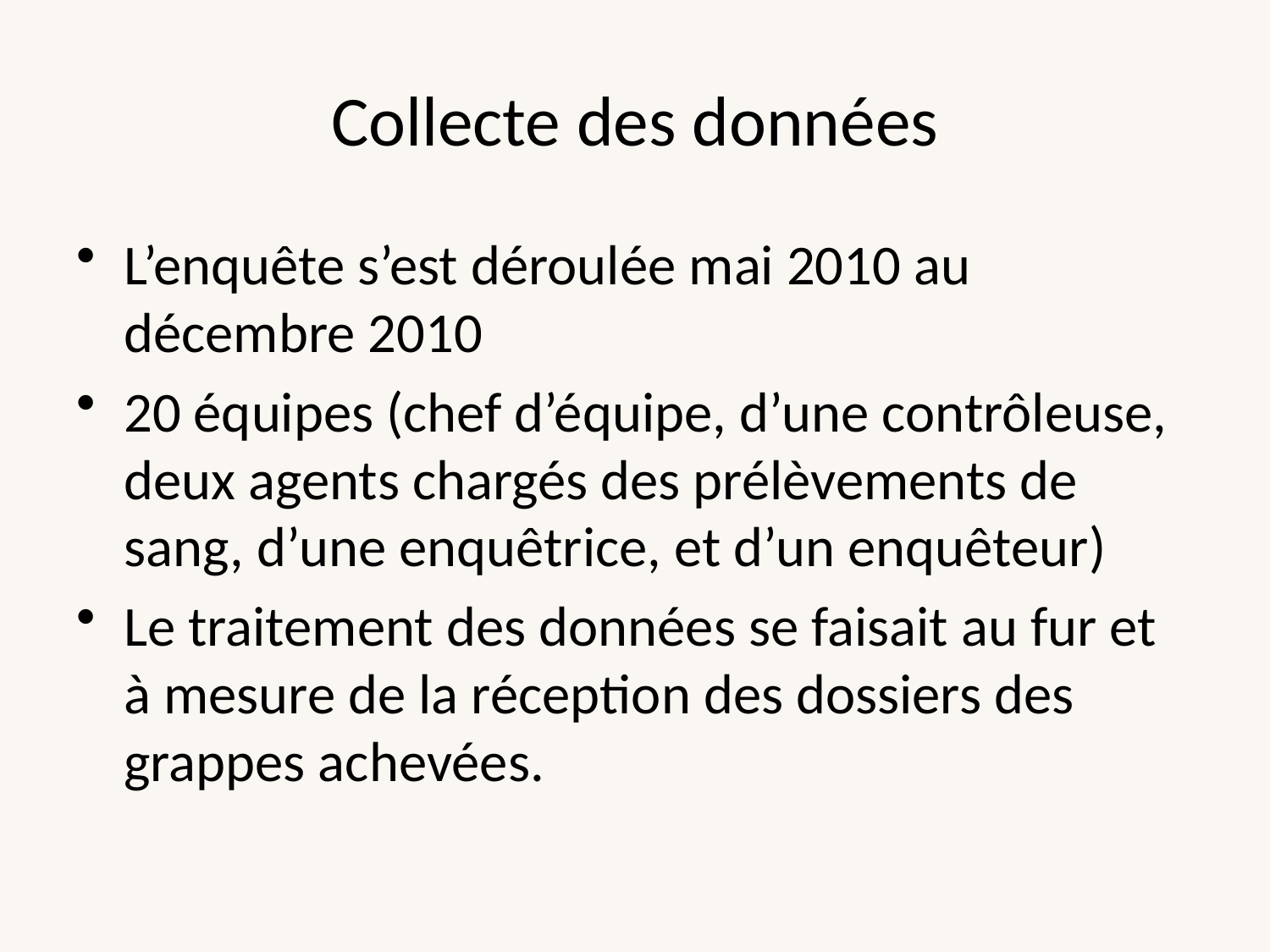

# Collecte des données
L’enquête s’est déroulée mai 2010 au décembre 2010
20 équipes (chef d’équipe, d’une contrôleuse, deux agents chargés des prélèvements de sang, d’une enquêtrice, et d’un enquêteur)
Le traitement des données se faisait au fur et à mesure de la réception des dossiers des grappes achevées.